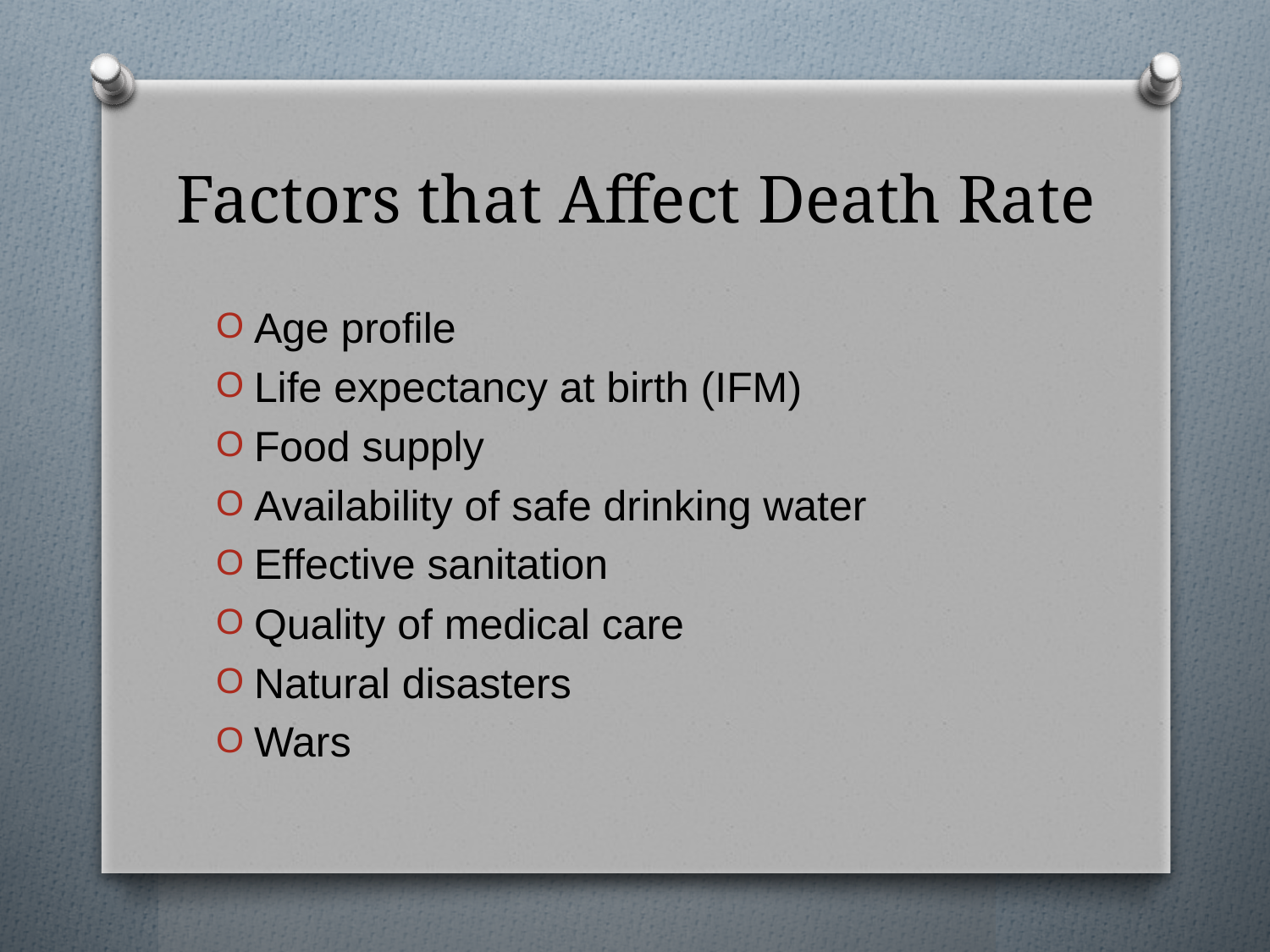

# Factors that Affect Death Rate
Age profile
Life expectancy at birth (IFM)
Food supply
Availability of safe drinking water
Effective sanitation
Quality of medical care
Natural disasters
Wars